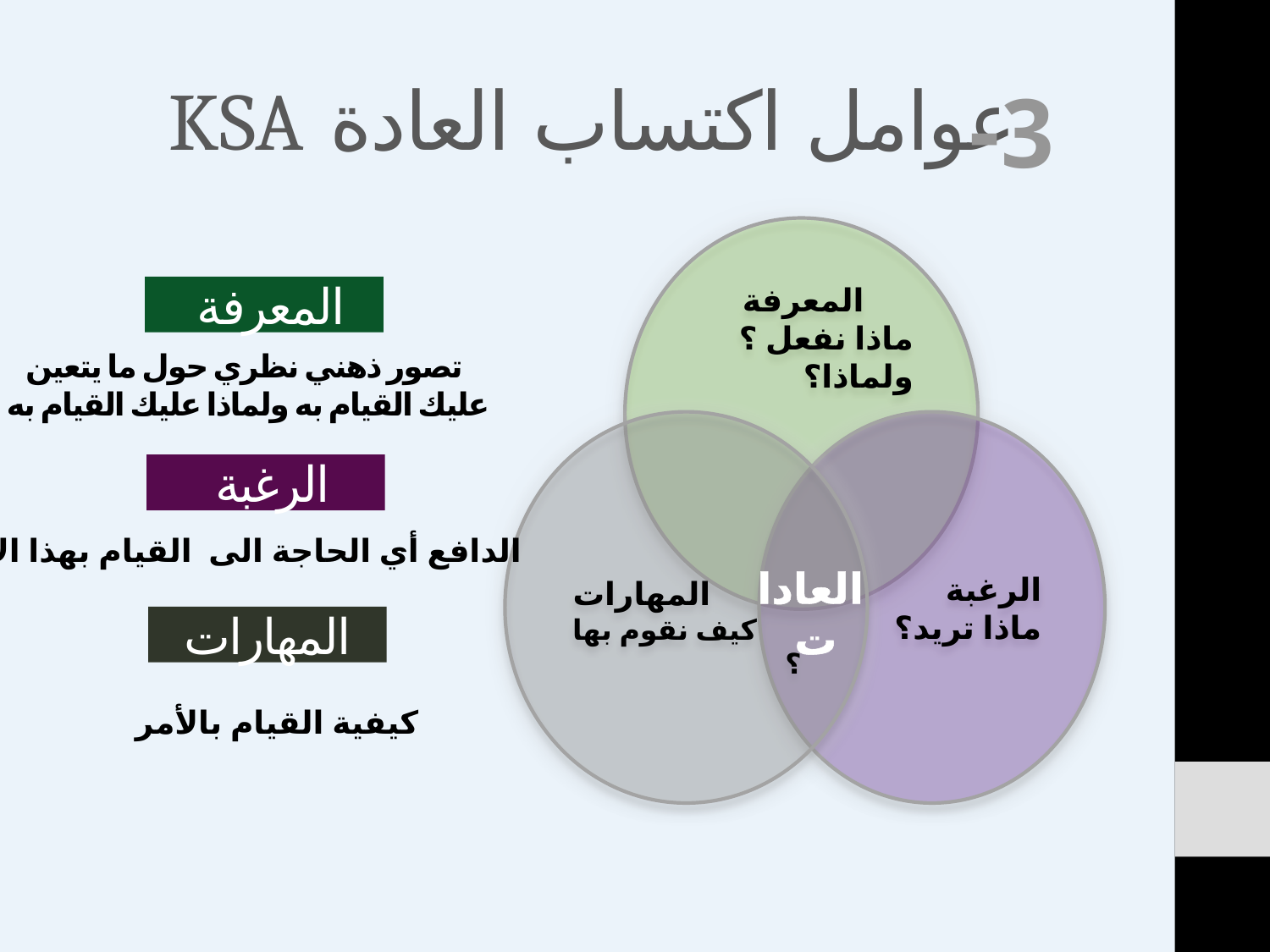

# عوامل اكتساب العادة KSA
3-
      المعرفة
ماذا نفعل ؟ولماذا؟

           المهارات
      كيف نقوم بها ؟
الرغبة
ماذا تريد؟
العادات
المعرفة
تصور ذهني نظري حول ما يتعين عليك القيام به ولماذا عليك القيام به
الرغبة

المهارات

الدافع أي الحاجة الى  القيام بهذا الامر
كيفية القيام بالأمر